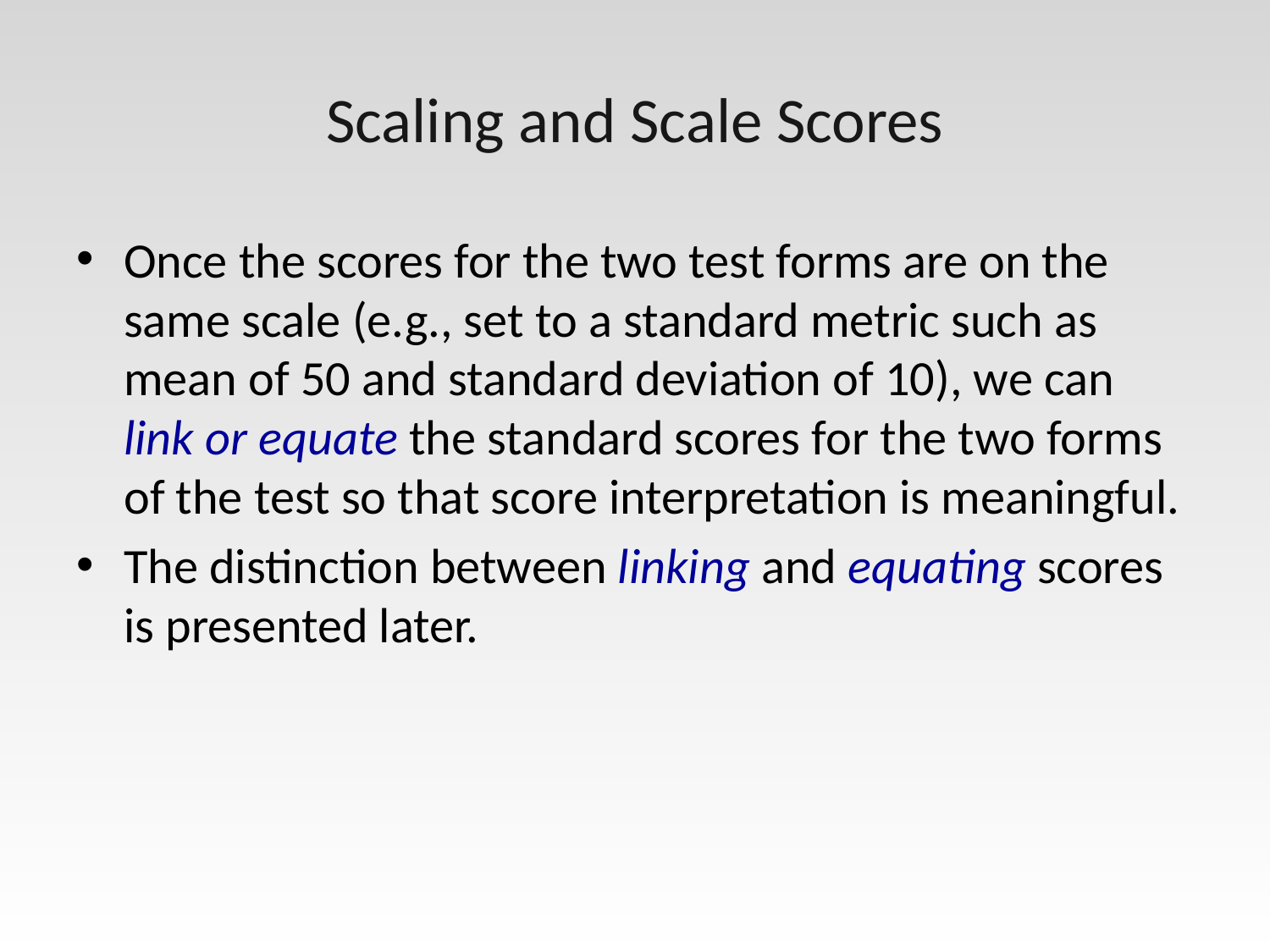

# Scaling and Scale Scores
Once the scores for the two test forms are on the same scale (e.g., set to a standard metric such as mean of 50 and standard deviation of 10), we can link or equate the standard scores for the two forms of the test so that score interpretation is meaningful.
The distinction between linking and equating scores is presented later.